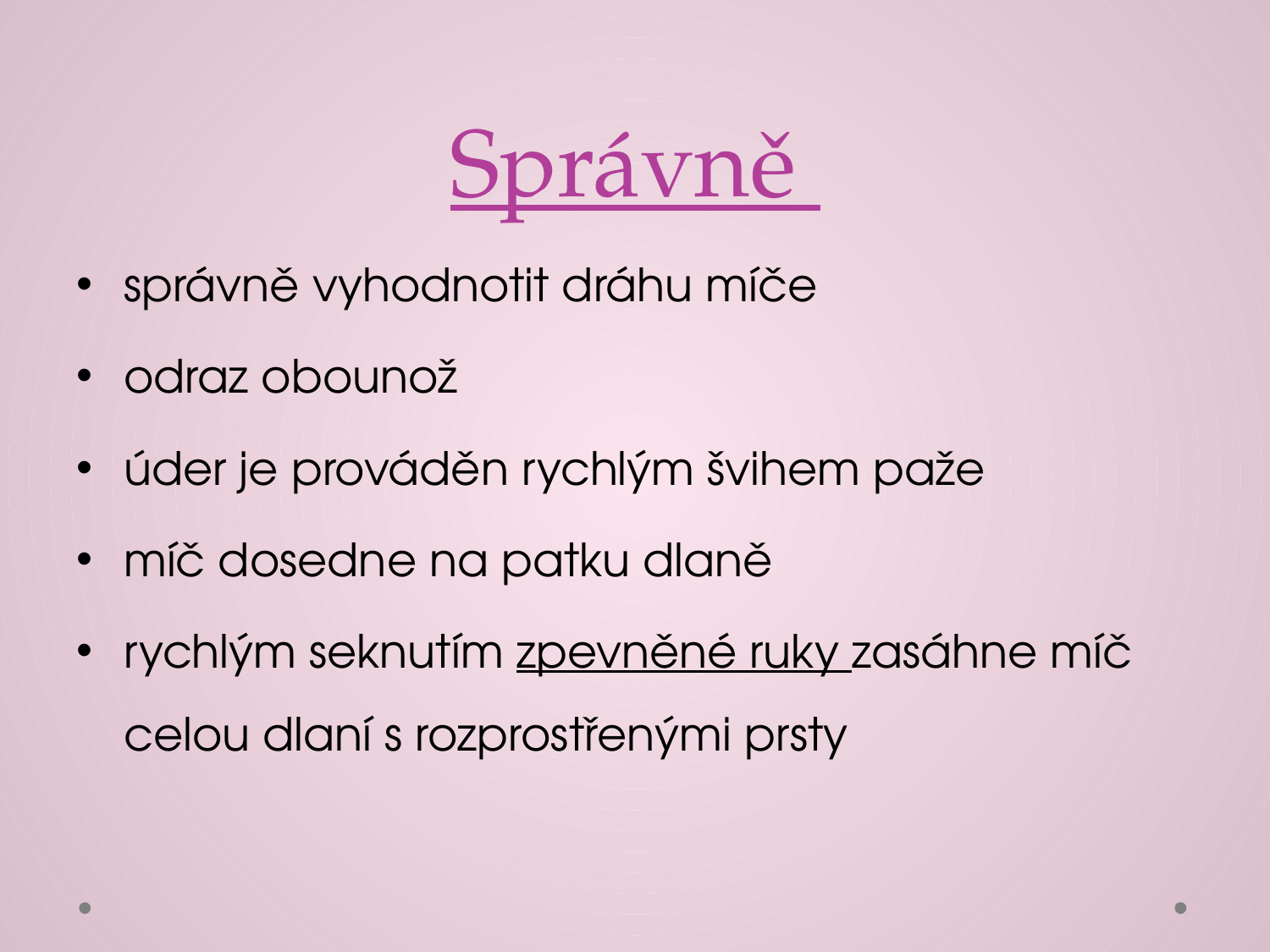

# Správně
správně vyhodnotit dráhu míče
odraz obounož
úder je prováděn rychlým švihem paže
míč dosedne na patku dlaně
rychlým seknutím zpevněné ruky zasáhne míč celou dlaní s rozprostřenými prsty